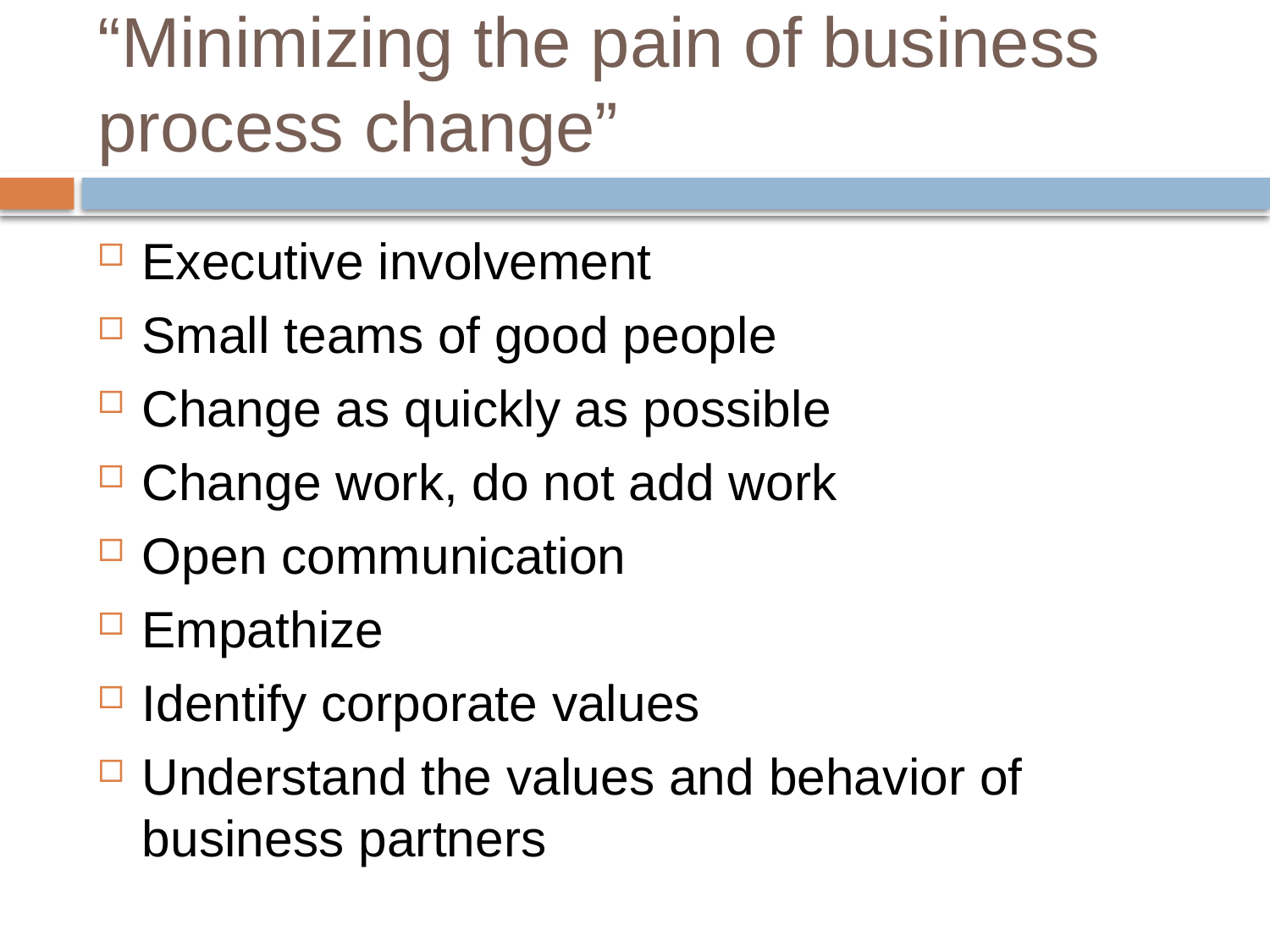

# “Minimizing the pain of business process change”
Executive involvement
Small teams of good people
Change as quickly as possible
Change work, do not add work
Open communication
Empathize
Identify corporate values
Understand the values and behavior of business partners